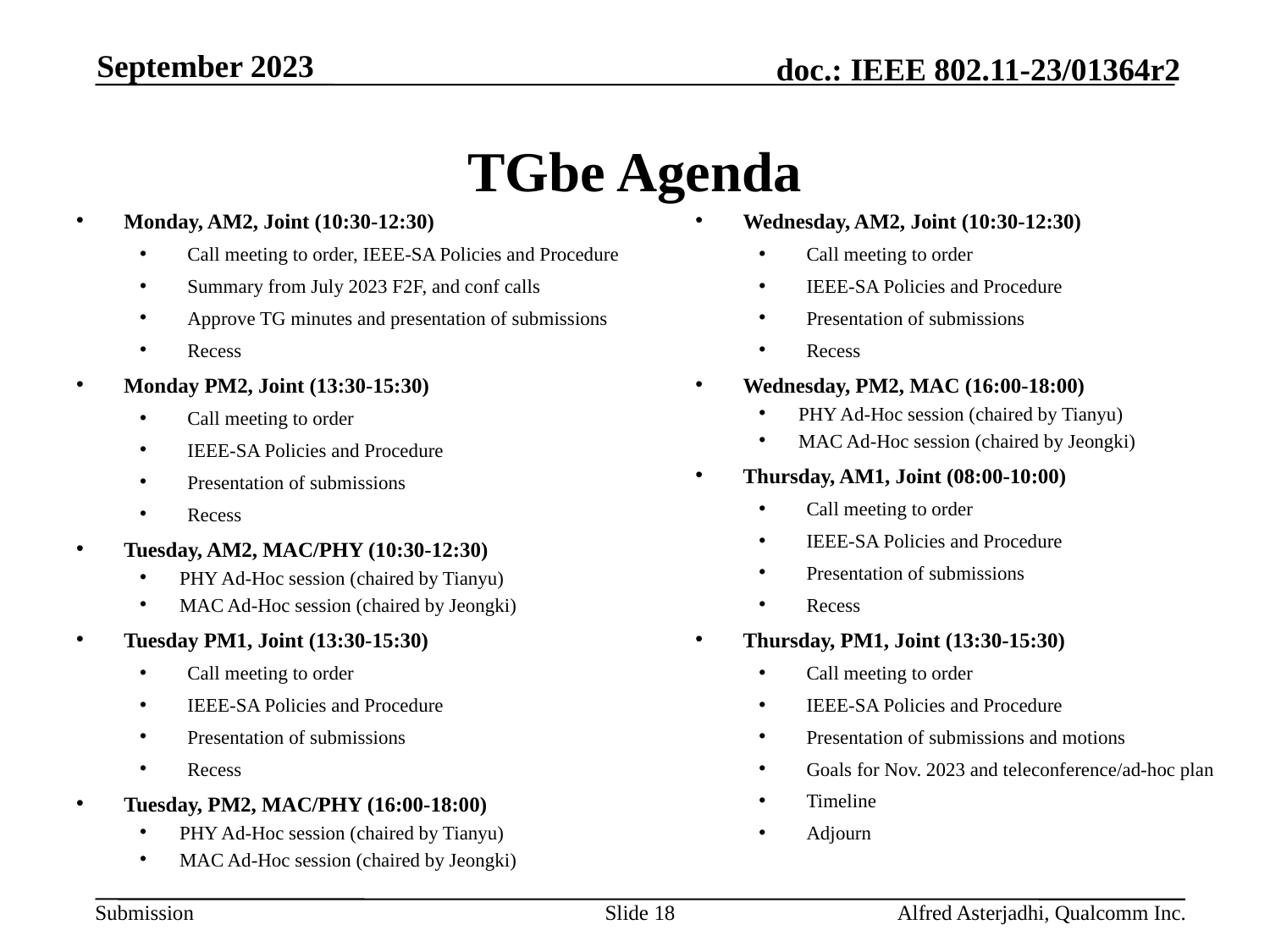

September 2023
# TGbe Agenda
Monday, AM2, Joint (10:30-12:30)
Call meeting to order, IEEE-SA Policies and Procedure
Summary from July 2023 F2F, and conf calls
Approve TG minutes and presentation of submissions
Recess
Monday PM2, Joint (13:30-15:30)
Call meeting to order
IEEE-SA Policies and Procedure
Presentation of submissions
Recess
Tuesday, AM2, MAC/PHY (10:30-12:30)
PHY Ad-Hoc session (chaired by Tianyu)
MAC Ad-Hoc session (chaired by Jeongki)
Tuesday PM1, Joint (13:30-15:30)
Call meeting to order
IEEE-SA Policies and Procedure
Presentation of submissions
Recess
Tuesday, PM2, MAC/PHY (16:00-18:00)
PHY Ad-Hoc session (chaired by Tianyu)
MAC Ad-Hoc session (chaired by Jeongki)
Wednesday, AM2, Joint (10:30-12:30)
Call meeting to order
IEEE-SA Policies and Procedure
Presentation of submissions
Recess
Wednesday, PM2, MAC (16:00-18:00)
PHY Ad-Hoc session (chaired by Tianyu)
MAC Ad-Hoc session (chaired by Jeongki)
Thursday, AM1, Joint (08:00-10:00)
Call meeting to order
IEEE-SA Policies and Procedure
Presentation of submissions
Recess
Thursday, PM1, Joint (13:30-15:30)
Call meeting to order
IEEE-SA Policies and Procedure
Presentation of submissions and motions
Goals for Nov. 2023 and teleconference/ad-hoc plan
Timeline
Adjourn
Slide 18
Alfred Asterjadhi, Qualcomm Inc.